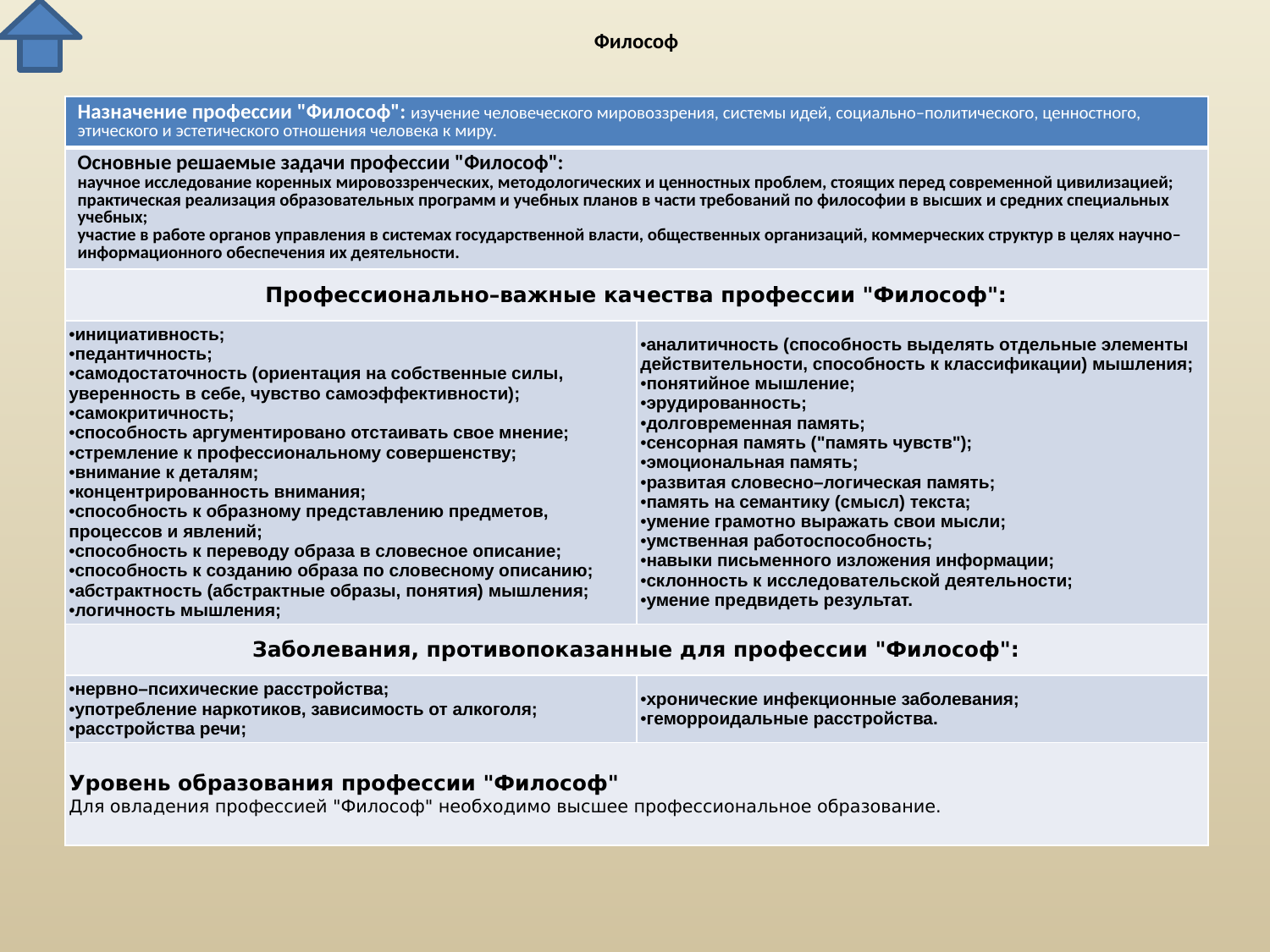

# Философ
| Назначение профессии "Философ": изучение человеческого мировоззрения, системы идей, социально–политического, ценностного, этического и эстетического отношения человека к миру. |  |
| --- | --- |
| Основные решаемые задачи профессии "Философ": научное исследование коренных мировоззренческих, методологических и ценностных проблем, стоящих перед современной цивилизацией; практическая реализация образовательных программ и учебных планов в части требований по философии в высших и средних специальных учебных; участие в работе органов управления в системах государственной власти, общественных организаций, коммерческих структур в целях научно–информационного обеспечения их деятельности. |  |
| Профессионально–важные качества профессии "Философ": |  |
| инициативность; педантичность; самодостаточность (ориентация на собственные силы, уверенность в себе, чувство самоэффективности); самокритичность; способность аргументировано отстаивать свое мнение; стремление к профессиональному совершенству; внимание к деталям; концентрированность внимания; способность к образному представлению предметов, процессов и явлений; способность к переводу образа в словесное описание; способность к созданию образа по словесному описанию; абстрактность (абстрактные образы, понятия) мышления; логичность мышления; | аналитичность (способность выделять отдельные элементы действительности, способность к классификации) мышления; понятийное мышление; эрудированность; долговременная память; сенсорная память ("память чувств"); эмоциональная память; развитая словесно–логическая память; память на семантику (смысл) текста; умение грамотно выражать свои мысли; умственная работоспособность; навыки письменного изложения информации; склонность к исследовательской деятельности; умение предвидеть результат. |
| Заболевания, противопоказанные для профессии "Философ": |  |
| нервно–психические расстройства; употребление наркотиков, зависимость от алкоголя; расстройства речи; | хронические инфекционные заболевания; геморроидальные расстройства. |
| Уровень образования профессии "Философ" Для овладения профессией "Философ" необходимо высшее профессиональное образование. |  |